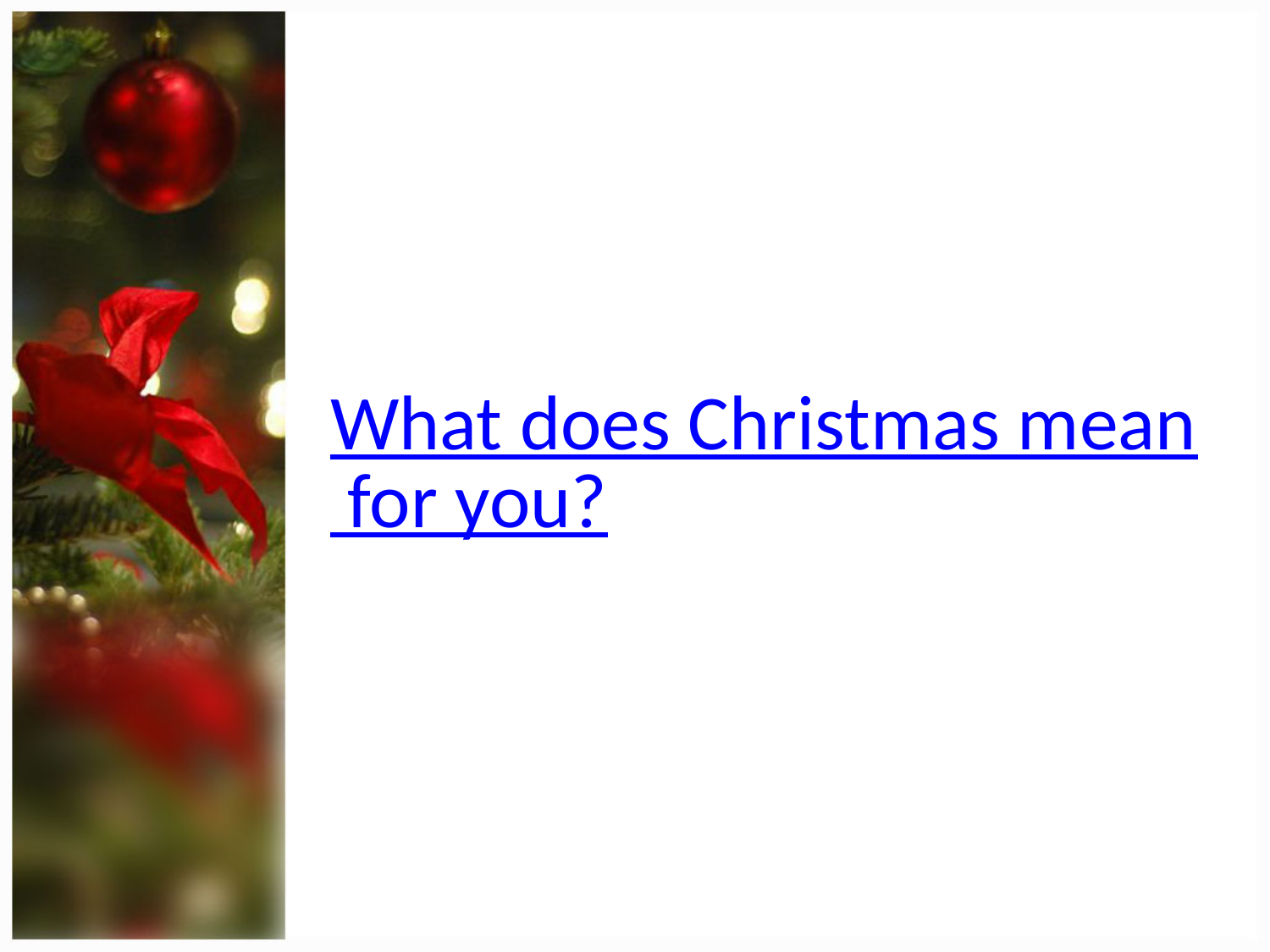

# What does Christmas mean for you?